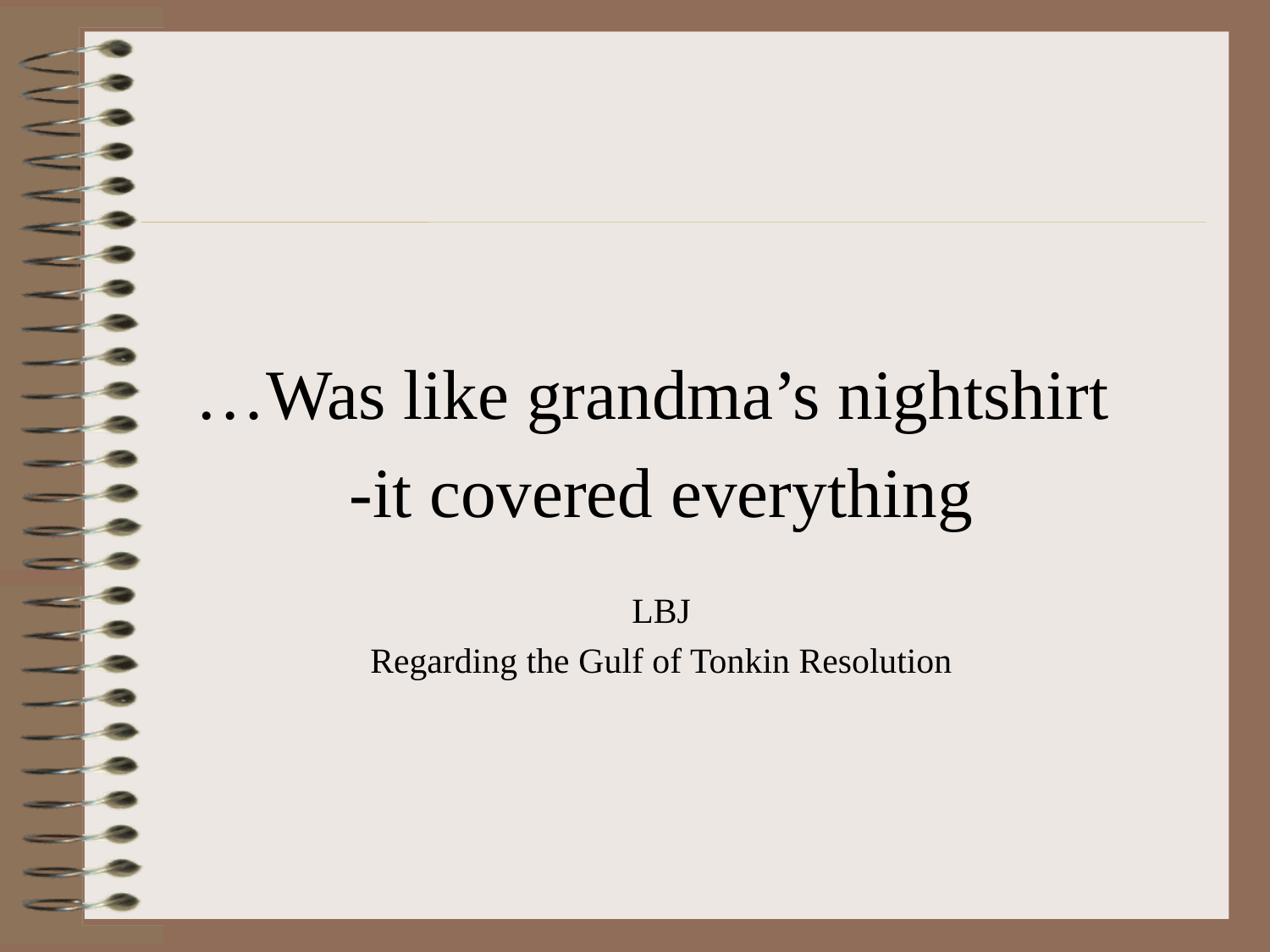

…Was like grandma’s nightshirt
-it covered everything

LBJ
Regarding the Gulf of Tonkin Resolution